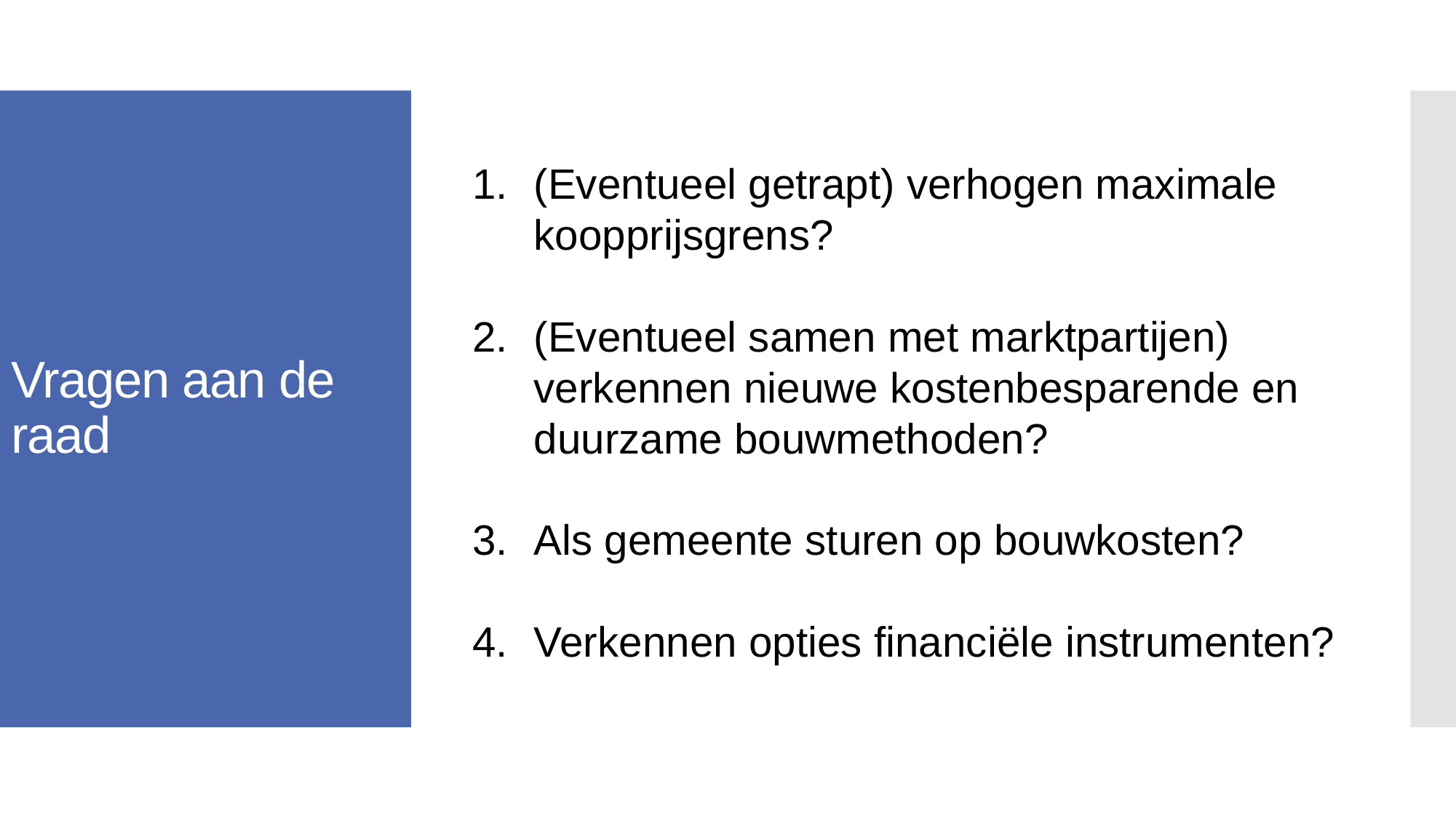

# Vragen aan de raad
(Eventueel getrapt) verhogen maximale koopprijsgrens?

(Eventueel samen met marktpartijen) verkennen nieuwe kostenbesparende en duurzame bouwmethoden?

Als gemeente sturen op bouwkosten?

Verkennen opties financiële instrumenten?